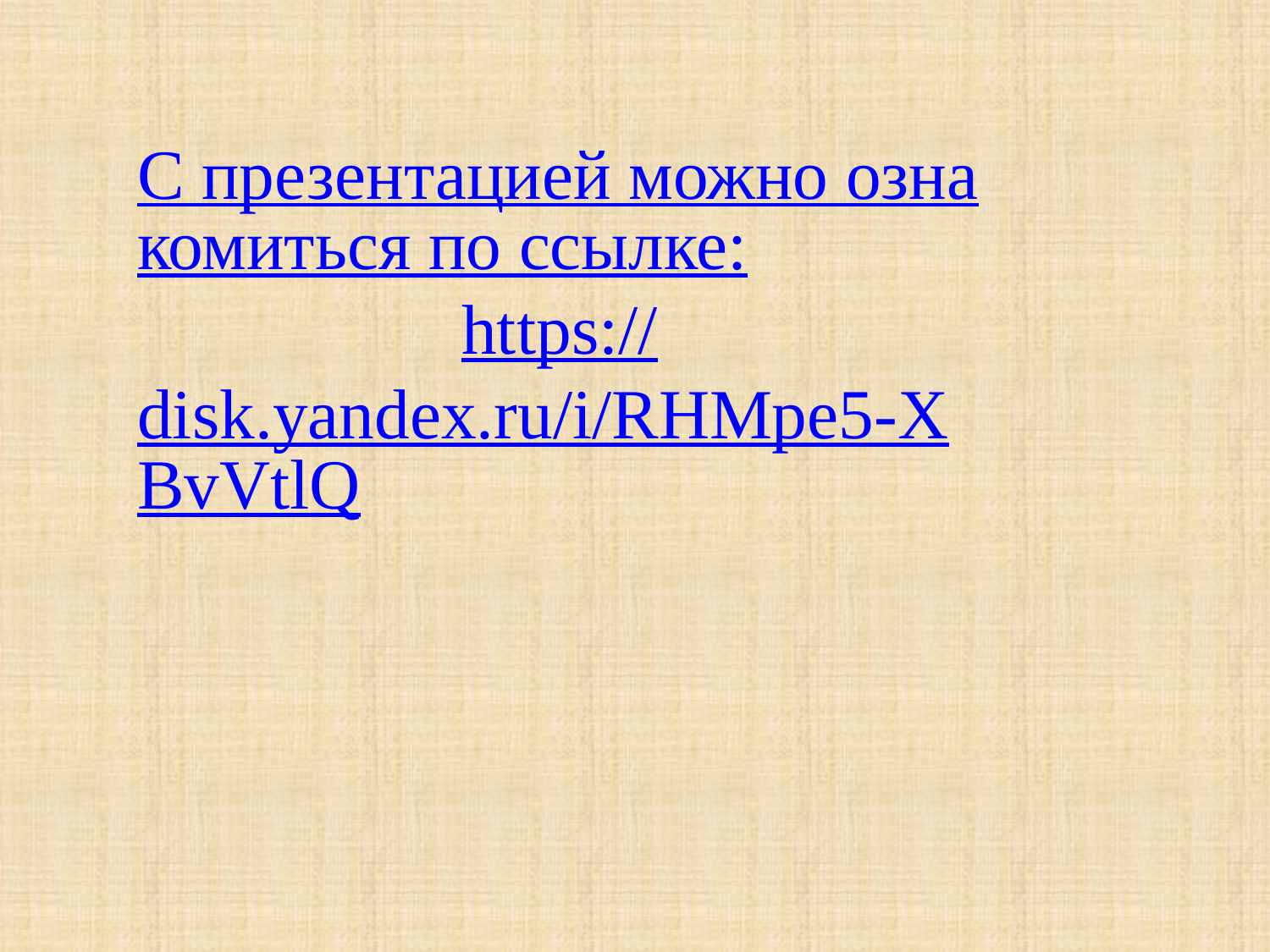

С презентацией можно ознакомиться по ссылке:
https://disk.yandex.ru/i/RHMpe5-XBvVtlQ